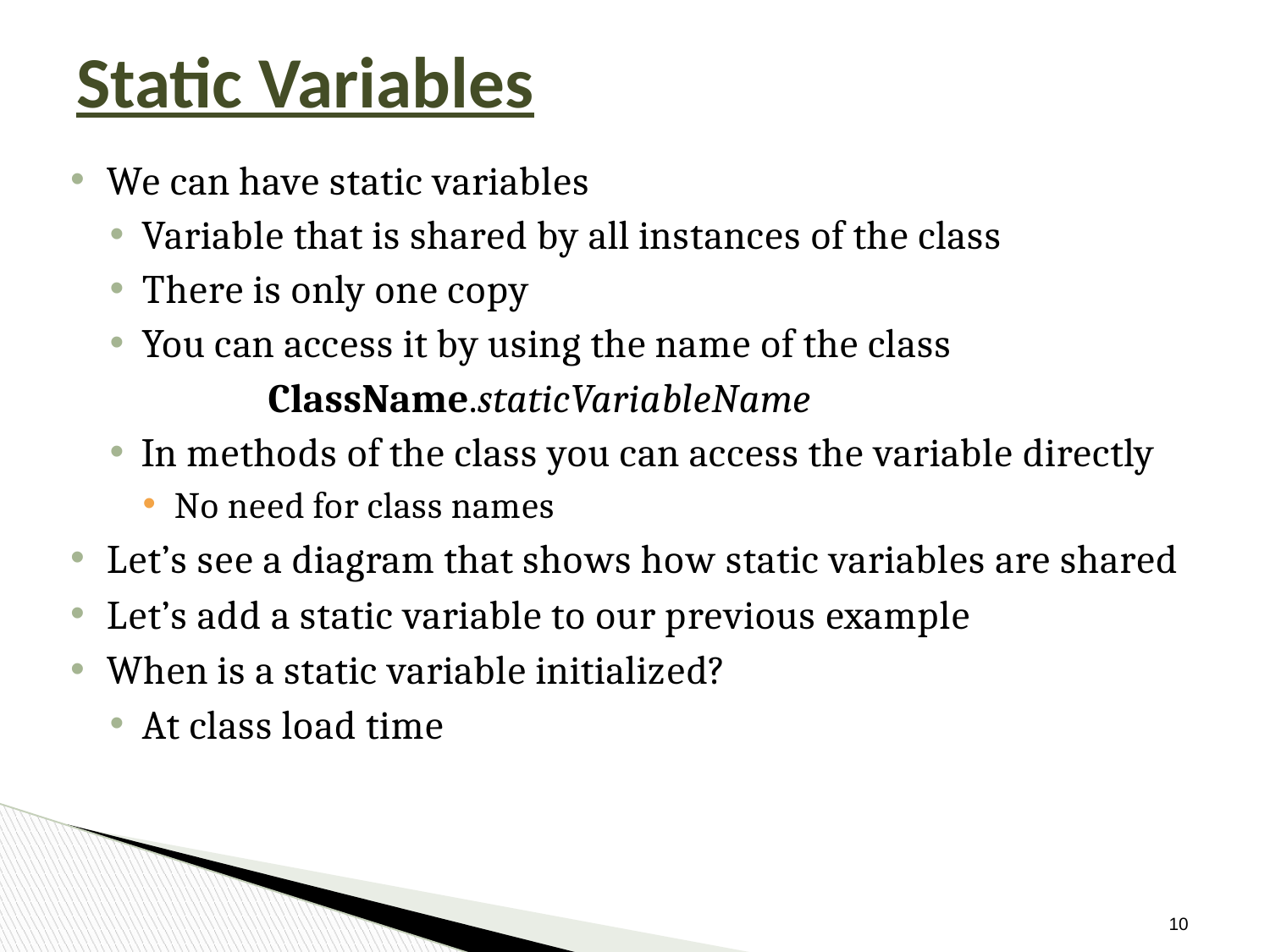

# Static Variables
We can have static variables
Variable that is shared by all instances of the class
There is only one copy
You can access it by using the name of the class
              ClassName.staticVariableName
In methods of the class you can access the variable directly
No need for class names
Let’s see a diagram that shows how static variables are shared
Let’s add a static variable to our previous example
When is a static variable initialized?
At class load time
10